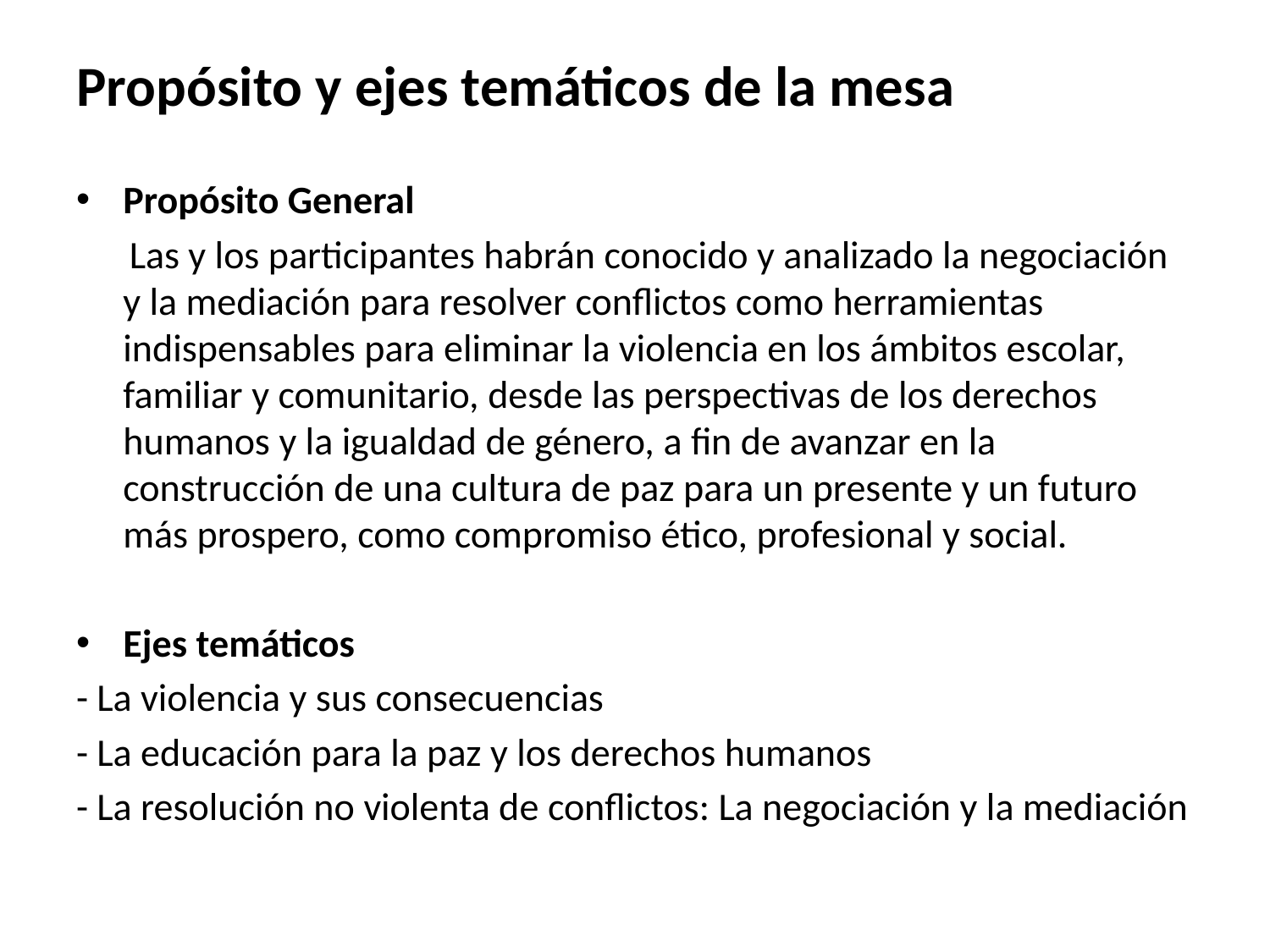

# Propósito y ejes temáticos de la mesa
Propósito General
      Las y los participantes habrán conocido y analizado la negociación y la mediación para resolver conflictos como herramientas indispensables para eliminar la violencia en los ámbitos escolar, familiar y comunitario, desde las perspectivas de los derechos humanos y la igualdad de género, a fin de avanzar en la construcción de una cultura de paz para un presente y un futuro más prospero, como compromiso ético, profesional y social.

Ejes temáticos
- La violencia y sus consecuencias
- La educación para la paz y los derechos humanos
- La resolución no violenta de conflictos: La negociación y la mediación